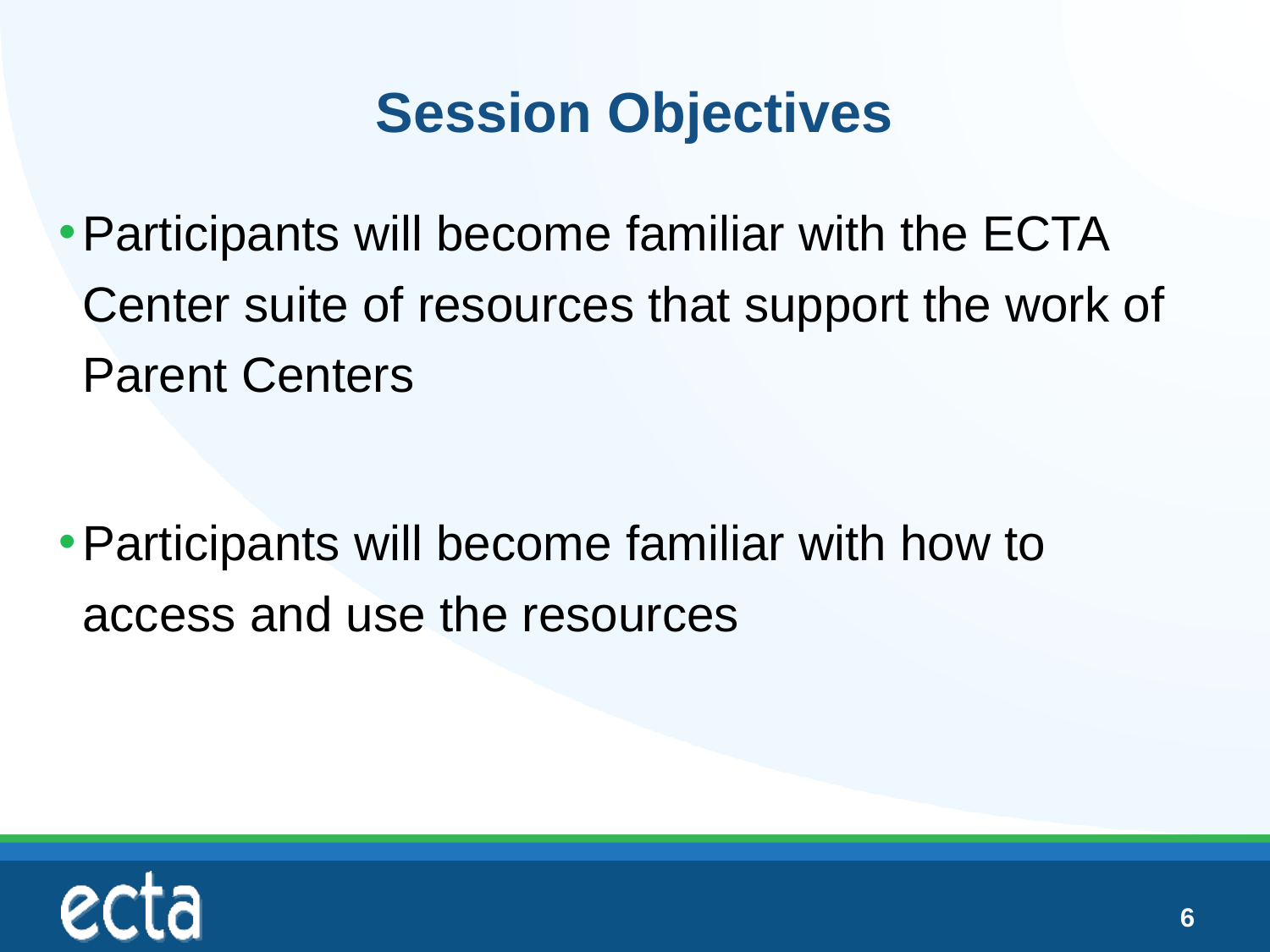

# Session Objectives
Participants will become familiar with the ECTA Center suite of resources that support the work of Parent Centers

Participants will become familiar with how to access and use the resources
6